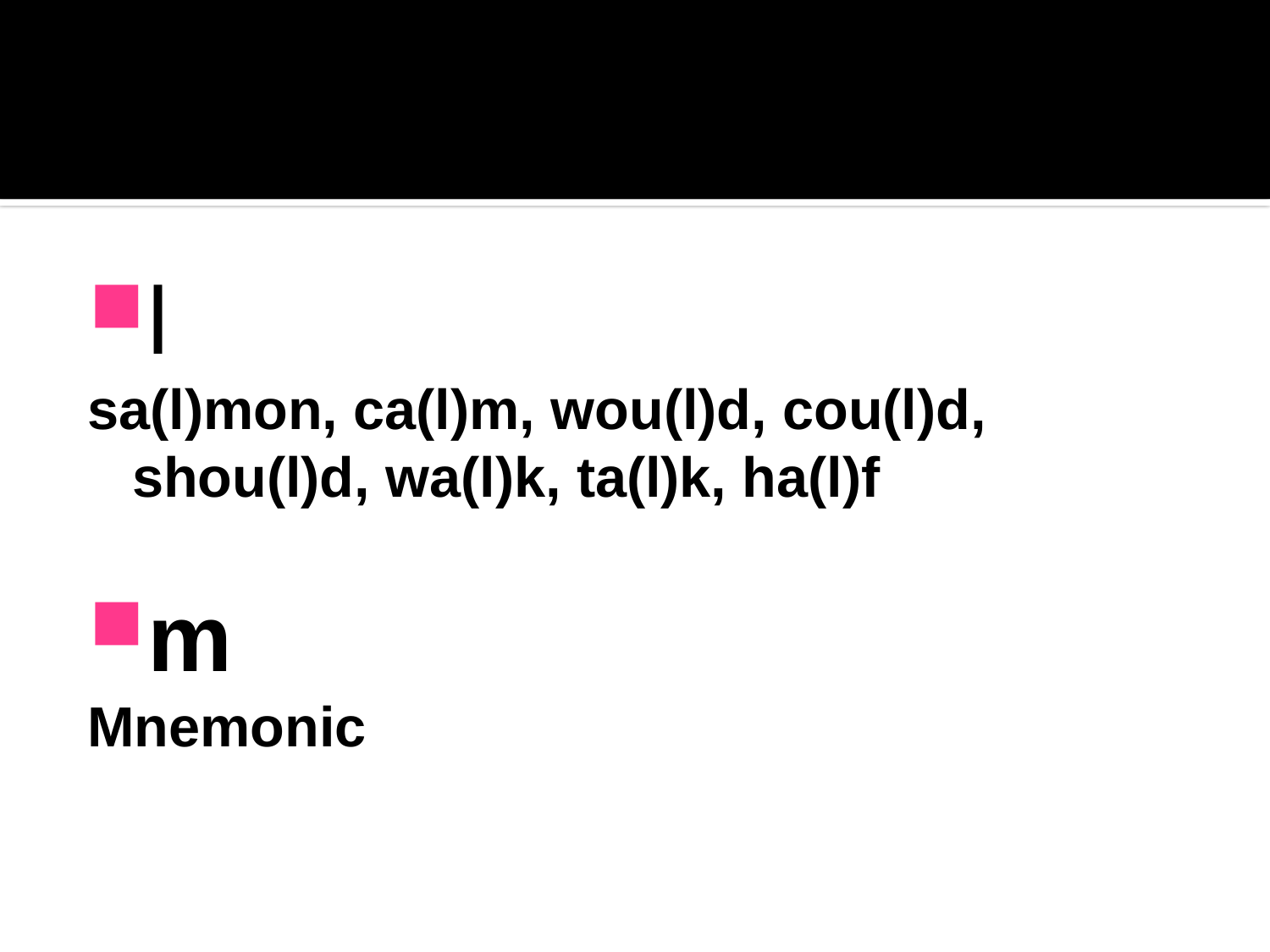

#
l
sa(l)mon, ca(l)m, wou(l)d, cou(l)d, shou(l)d, wa(l)k, ta(l)k, ha(l)f

m
Mnemonic